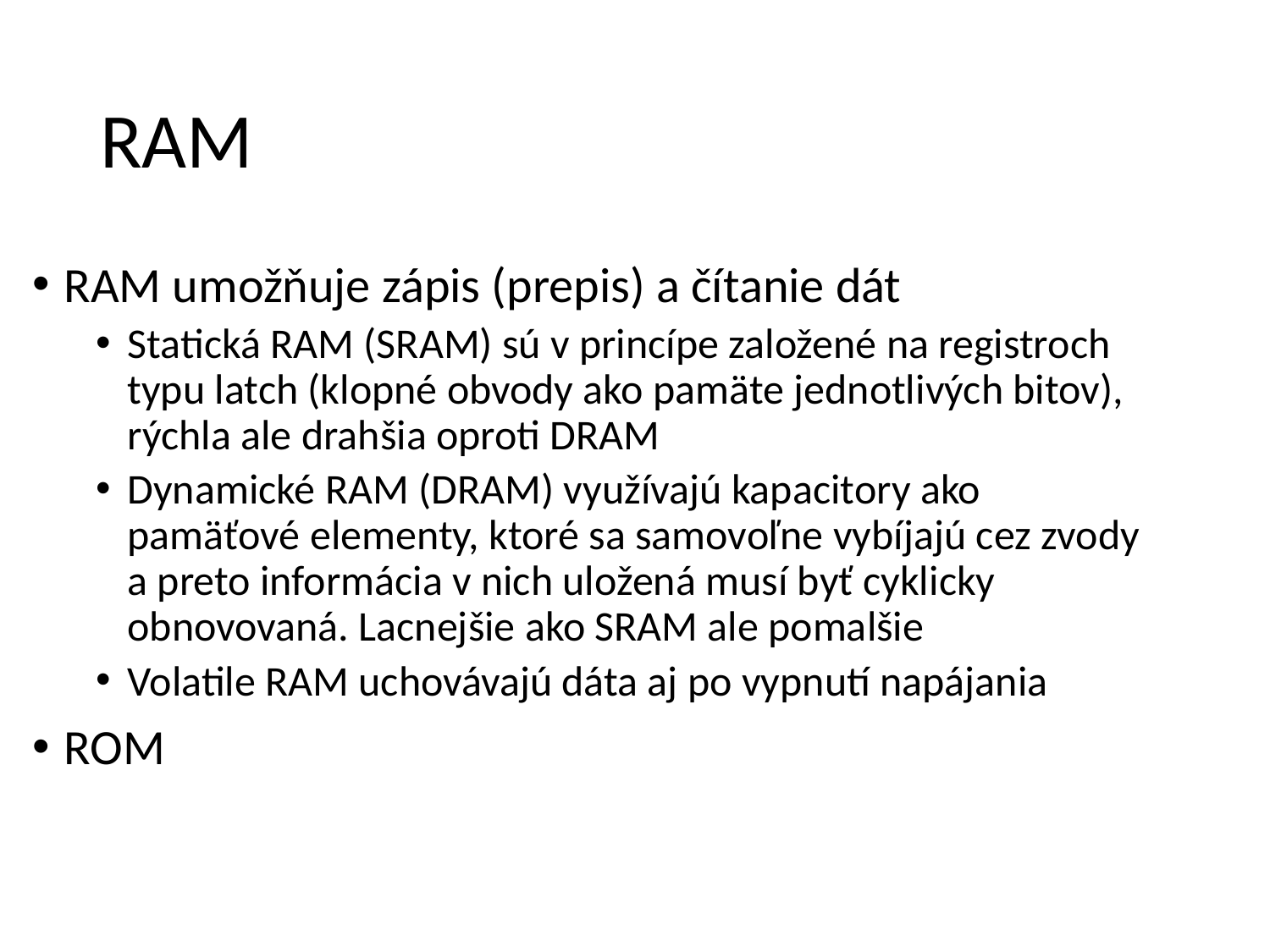

# RAM
RAM umožňuje zápis (prepis) a čítanie dát
Statická RAM (SRAM) sú v princípe založené na registroch typu latch (klopné obvody ako pamäte jednotlivých bitov), rýchla ale drahšia oproti DRAM
Dynamické RAM (DRAM) využívajú kapacitory ako pamäťové elementy, ktoré sa samovoľne vybíjajú cez zvody a preto informácia v nich uložená musí byť cyklicky obnovovaná. Lacnejšie ako SRAM ale pomalšie
Volatile RAM uchovávajú dáta aj po vypnutí napájania
ROM